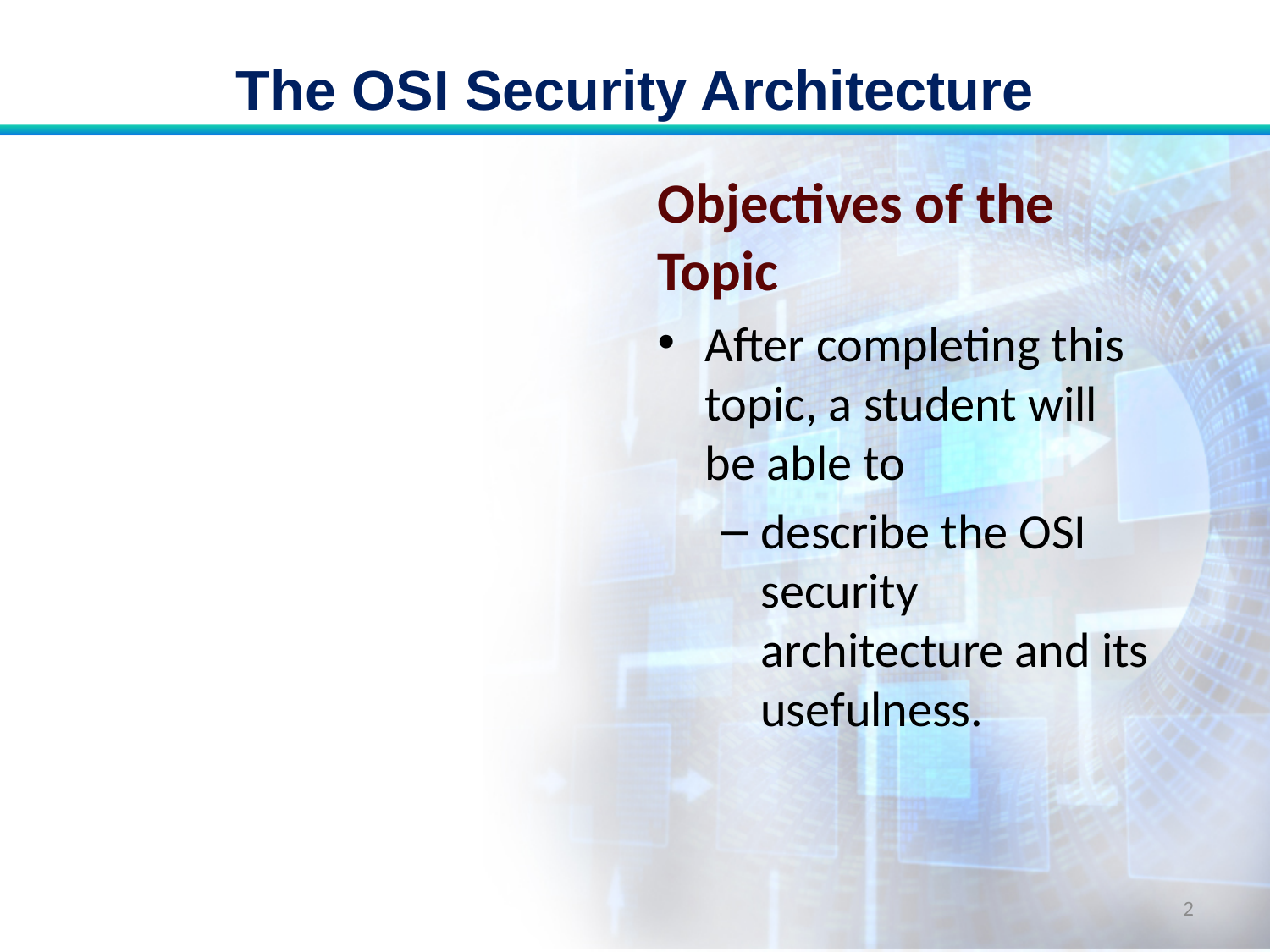

# The OSI Security Architecture
Objectives of the Topic
After completing this topic, a student will be able to
describe the OSI security architecture and its usefulness.

2